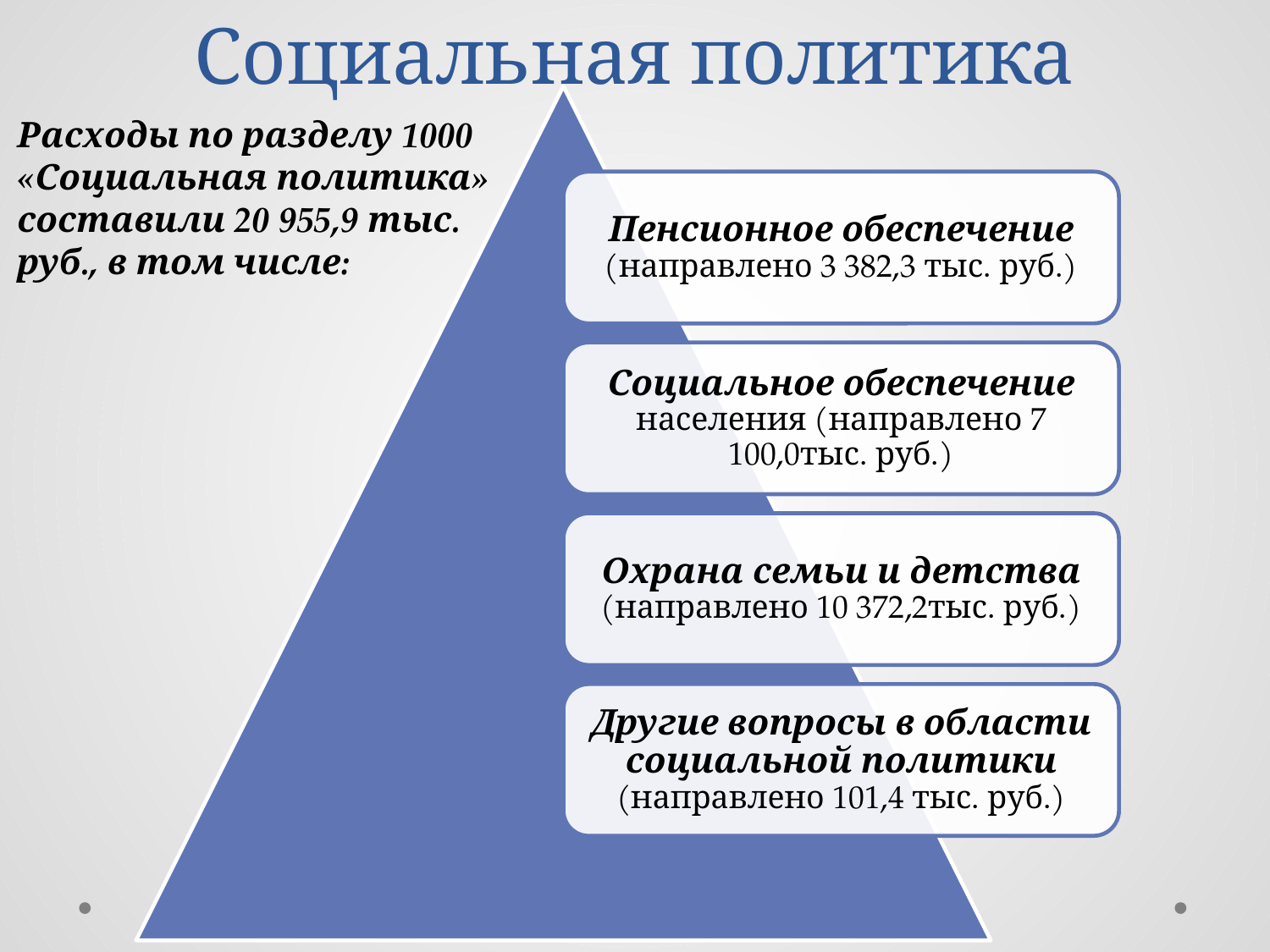

# Социальная политика
Пенсионное обеспечение (направлено 3 382,3 тыс. руб.)
Социальное обеспечение населения (направлено 7 100,0тыс. руб.)
Охрана семьи и детства (направлено 10 372,2тыс. руб.)
Другие вопросы в области социальной политики (направлено 101,4 тыс. руб.)
Расходы по разделу 1000 «Социальная политика» составили 20 955,9 тыс. руб., в том числе: